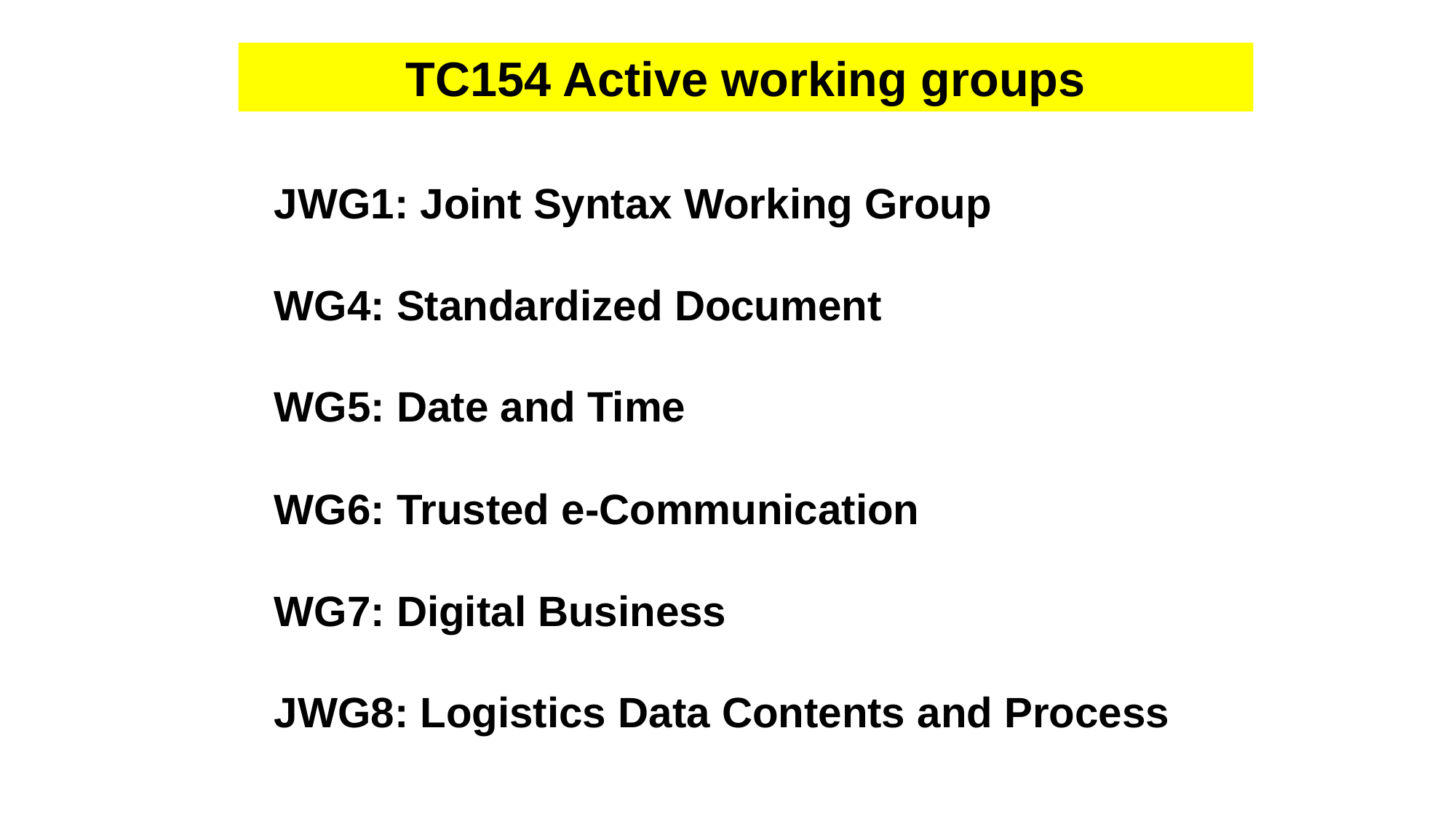

TC154 Active working groups
JWG1: Joint Syntax Working Group

WG4: Standardized Document

WG5: Date and Time

WG6: Trusted e-Communication

WG7: Digital Business

JWG8: Logistics Data Contents and Process